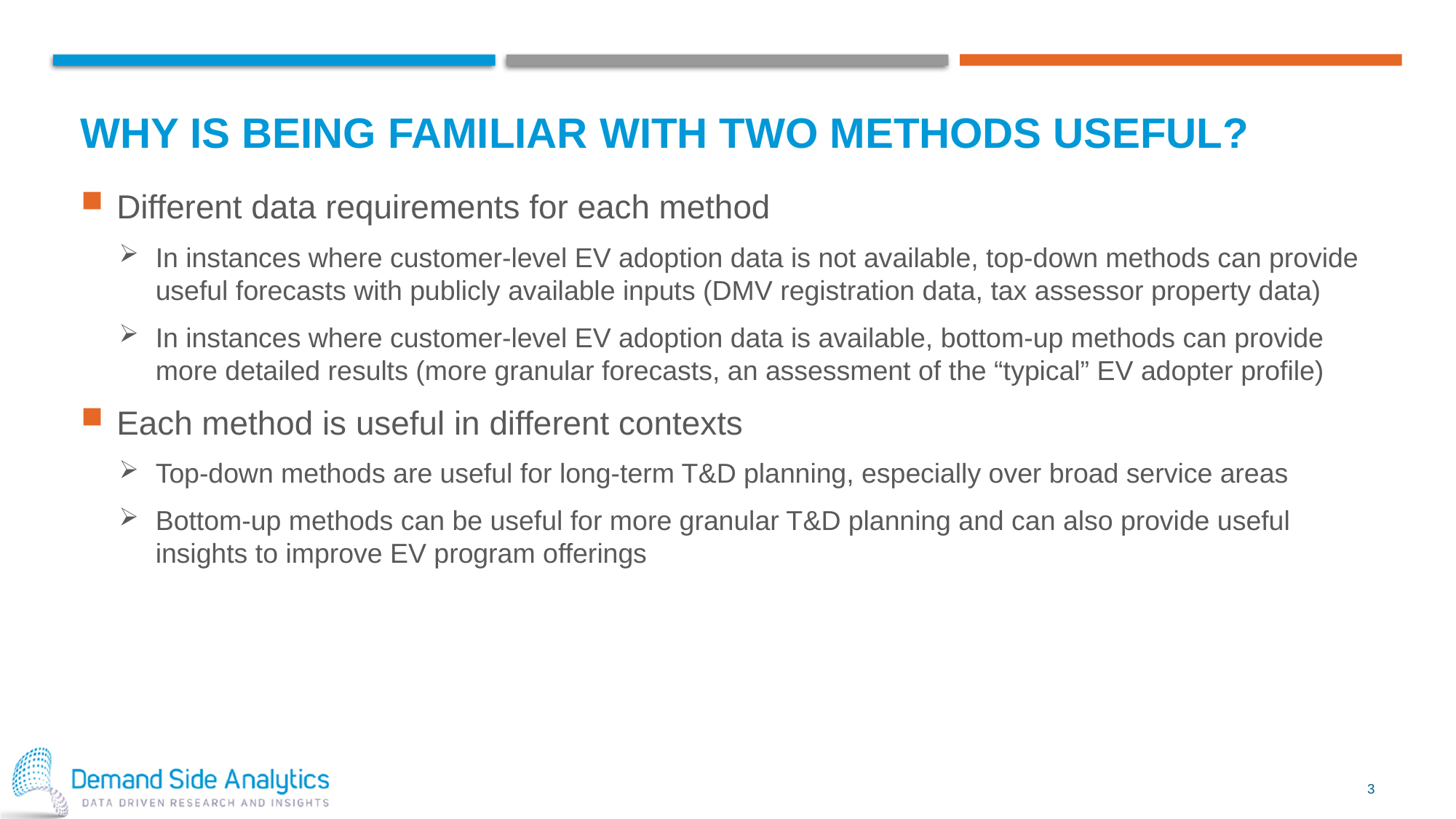

# Why is being familiar with two methods useful?
Different data requirements for each method
In instances where customer-level EV adoption data is not available, top-down methods can provide useful forecasts with publicly available inputs (DMV registration data, tax assessor property data)
In instances where customer-level EV adoption data is available, bottom-up methods can provide more detailed results (more granular forecasts, an assessment of the “typical” EV adopter profile)
Each method is useful in different contexts
Top-down methods are useful for long-term T&D planning, especially over broad service areas
Bottom-up methods can be useful for more granular T&D planning and can also provide useful insights to improve EV program offerings

3